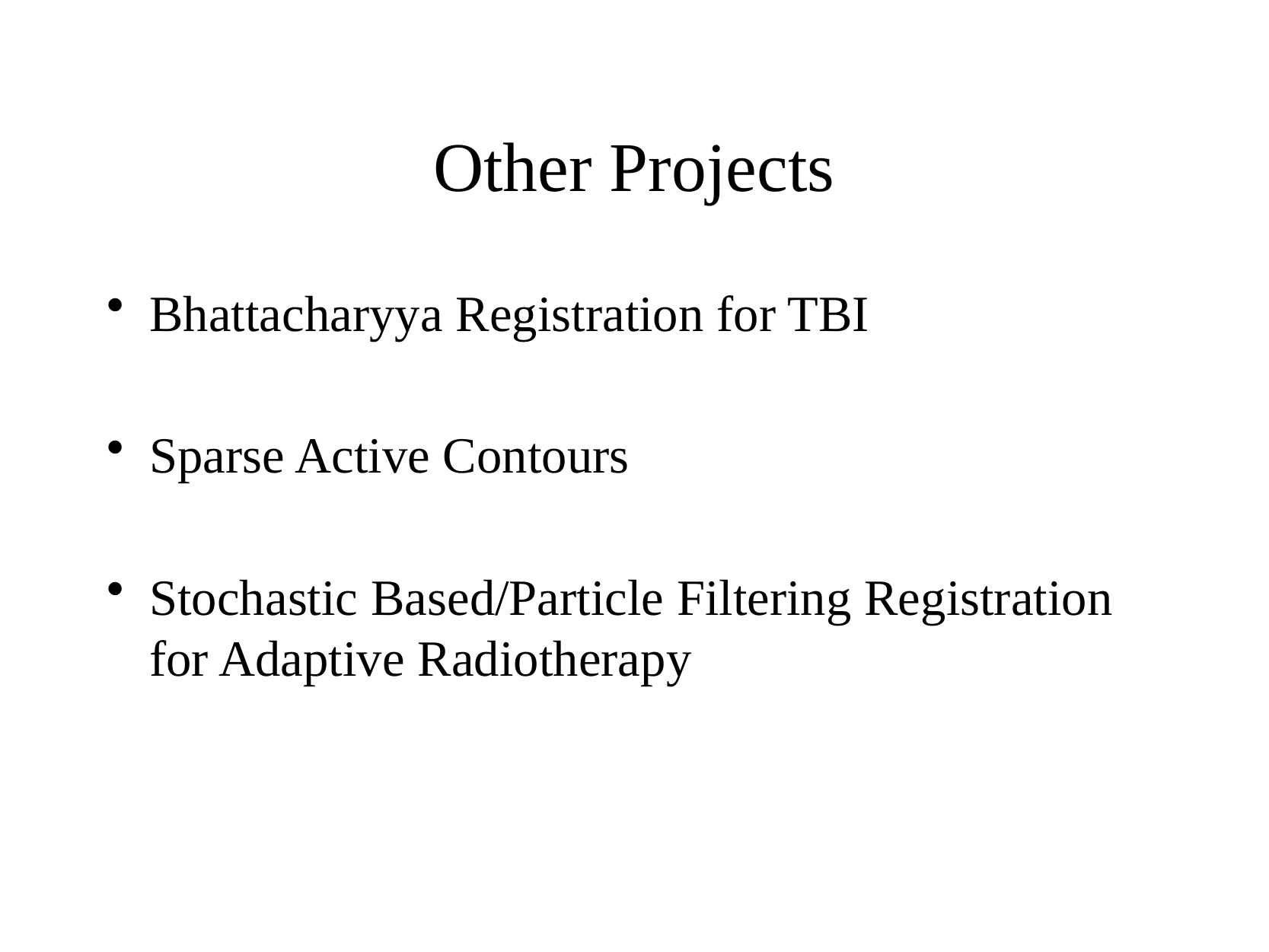

# Other Projects
Bhattacharyya Registration for TBI

Sparse Active Contours

Stochastic Based/Particle Filtering Registration for Adaptive Radiotherapy